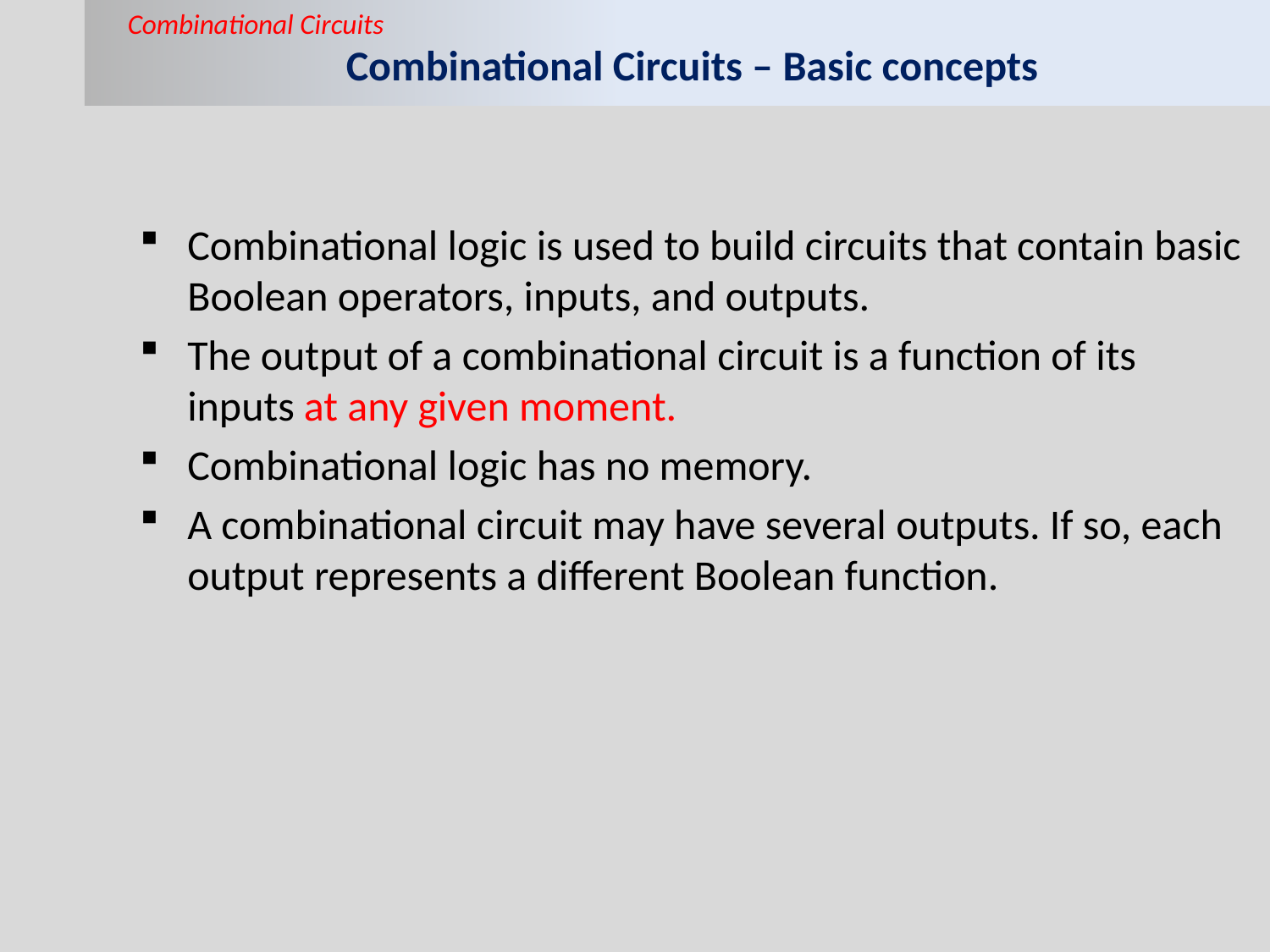

Combinational Circuits
# Combinational Circuits – Basic concepts
Combinational logic is used to build circuits that contain basic Boolean operators, inputs, and outputs.
The output of a combinational circuit is a function of its inputs at any given moment.
Combinational logic has no memory.
A combinational circuit may have several outputs. If so, each output represents a different Boolean function.